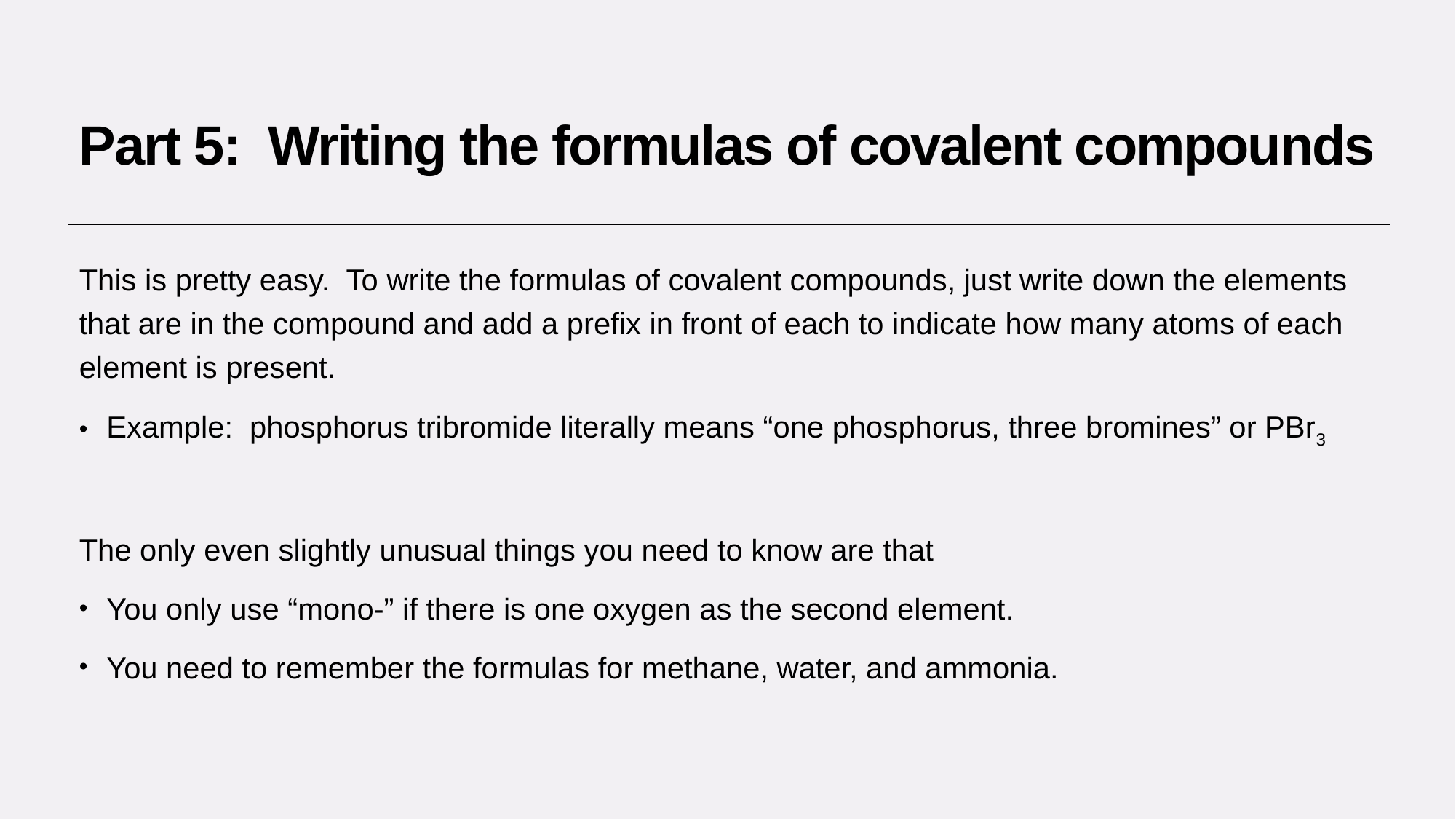

# Part 5:  Writing the formulas of covalent compounds
This is pretty easy.  To write the formulas of covalent compounds, just write down the elements that are in the compound and add a prefix in front of each to indicate how many atoms of each element is present.
Example:  phosphorus tribromide literally means “one phosphorus, three bromines” or PBr3

The only even slightly unusual things you need to know are that
You only use “mono-” if there is one oxygen as the second element.
You need to remember the formulas for methane, water, and ammonia.